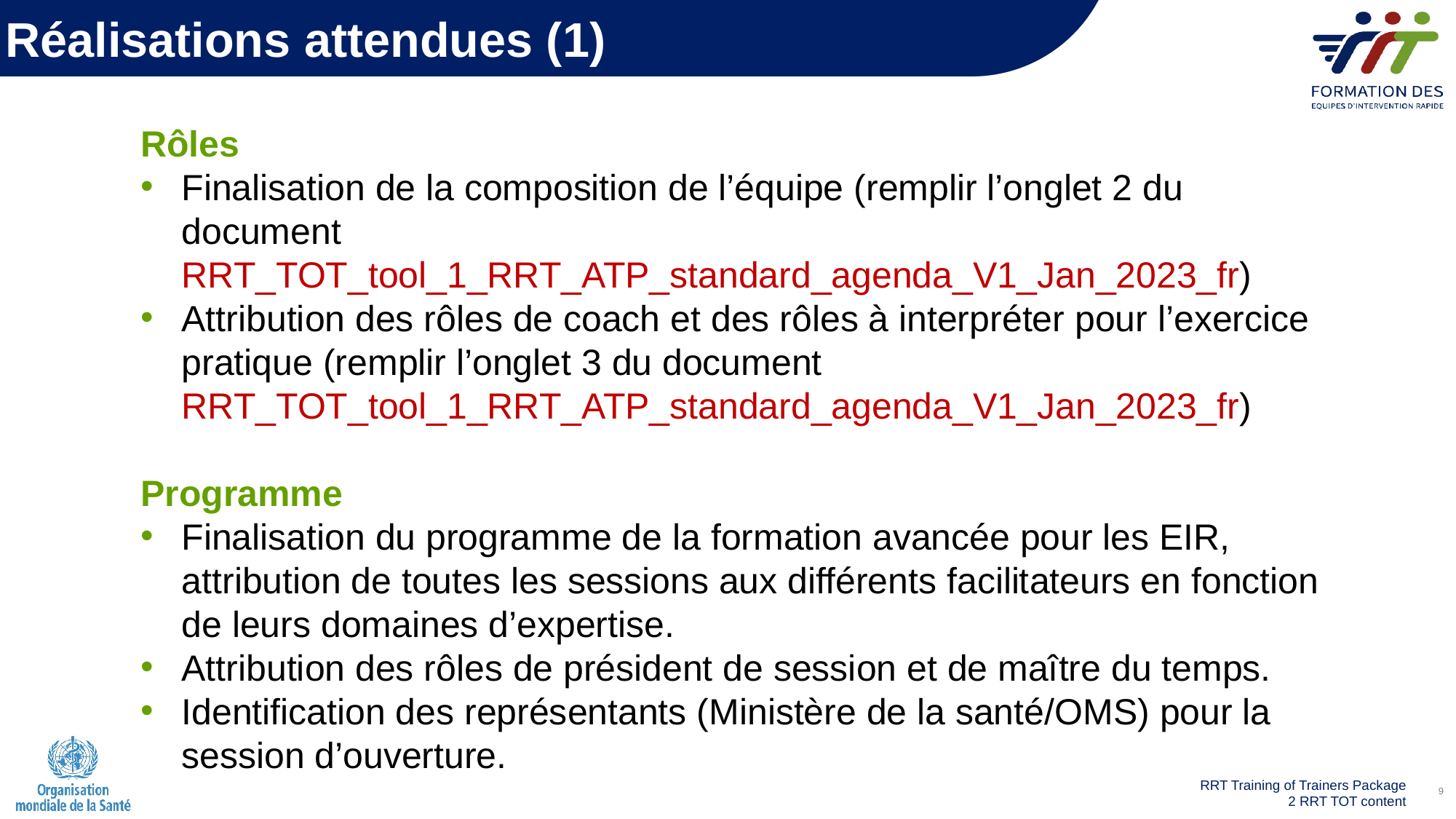

Réalisations attendues (1)
Rôles
Finalisation de la composition de l’équipe (remplir l’onglet 2 du document RRT_TOT_tool_1_RRT_ATP_standard_agenda_V1_Jan_2023_fr)
Attribution des rôles de coach et des rôles à interpréter pour l’exercice pratique (remplir l’onglet 3 du document RRT_TOT_tool_1_RRT_ATP_standard_agenda_V1_Jan_2023_fr)

Programme
Finalisation du programme de la formation avancée pour les EIR, attribution de toutes les sessions aux différents facilitateurs en fonction de leurs domaines d’expertise.
Attribution des rôles de président de session et de maître du temps.
Identification des représentants (Ministère de la santé/OMS) pour la session d’ouverture.